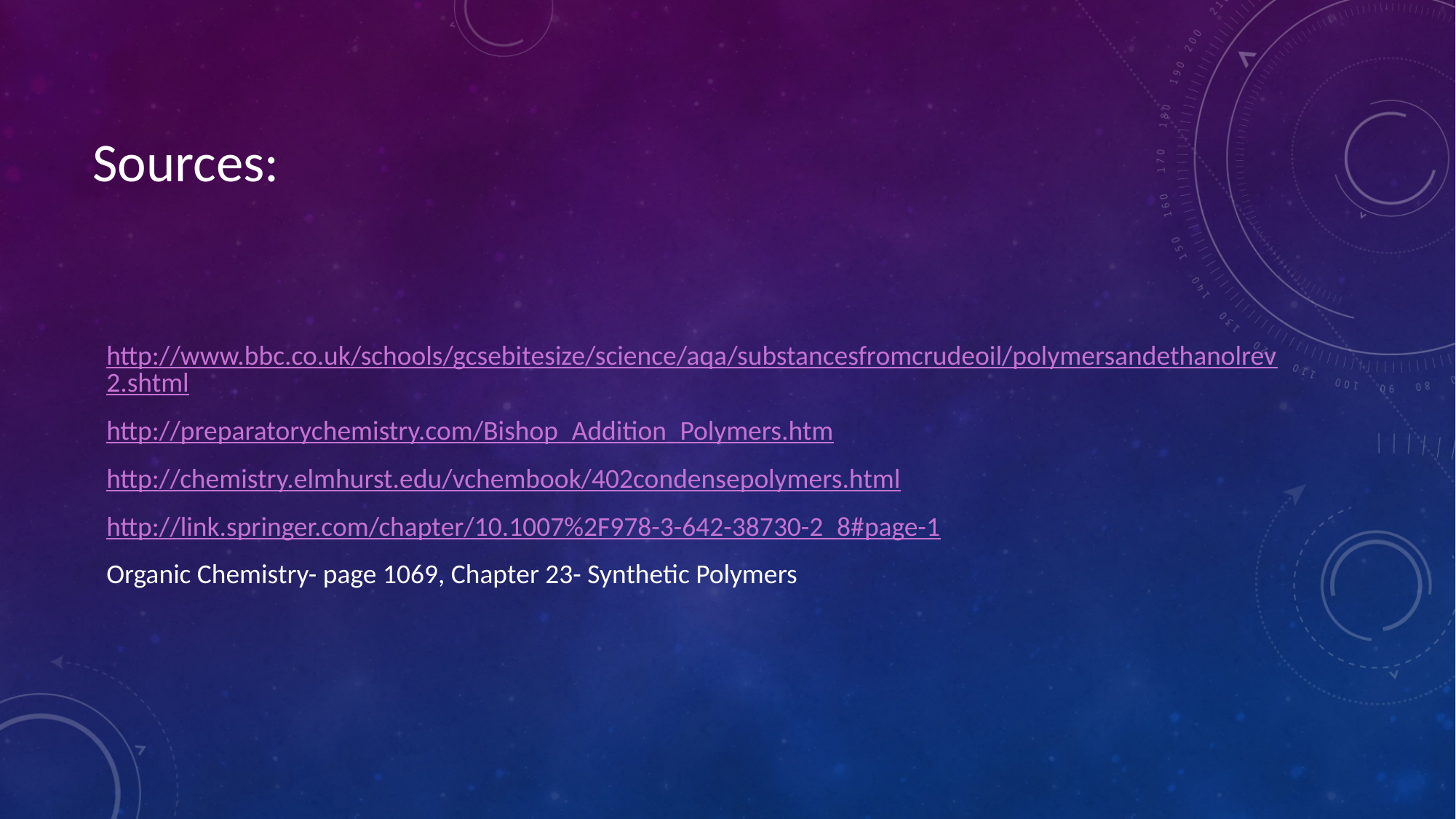

# Sources:
http://www.bbc.co.uk/schools/gcsebitesize/science/aqa/substancesfromcrudeoil/polymersandethanolrev2.shtml
http://preparatorychemistry.com/Bishop_Addition_Polymers.htm
http://chemistry.elmhurst.edu/vchembook/402condensepolymers.html
http://link.springer.com/chapter/10.1007%2F978-3-642-38730-2_8#page-1
Organic Chemistry- page 1069, Chapter 23- Synthetic Polymers